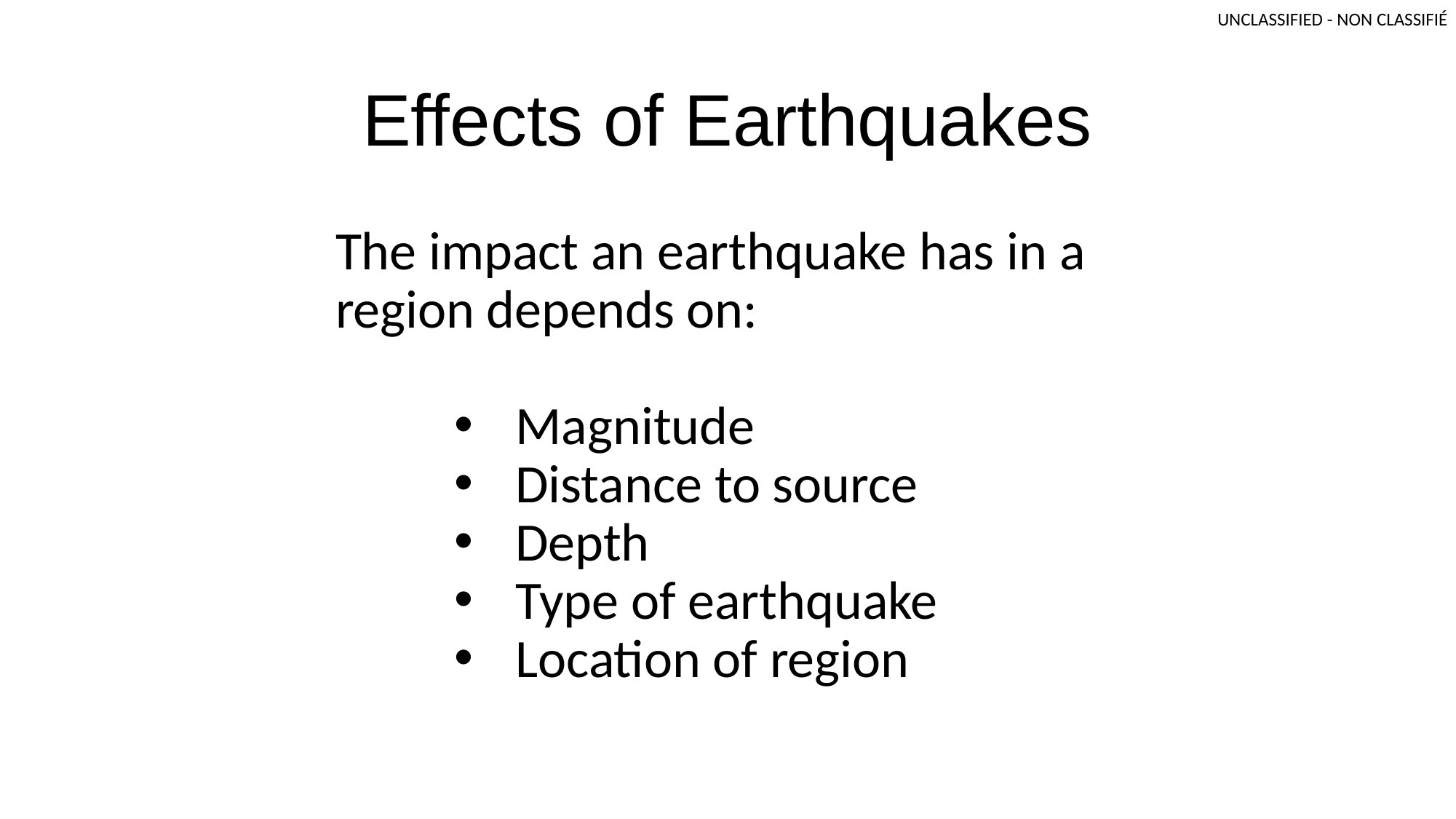

# Effects of Earthquakes
The impact an earthquake has in a region depends on:

Magnitude
Distance to source
Depth
Type of earthquake
Location of region